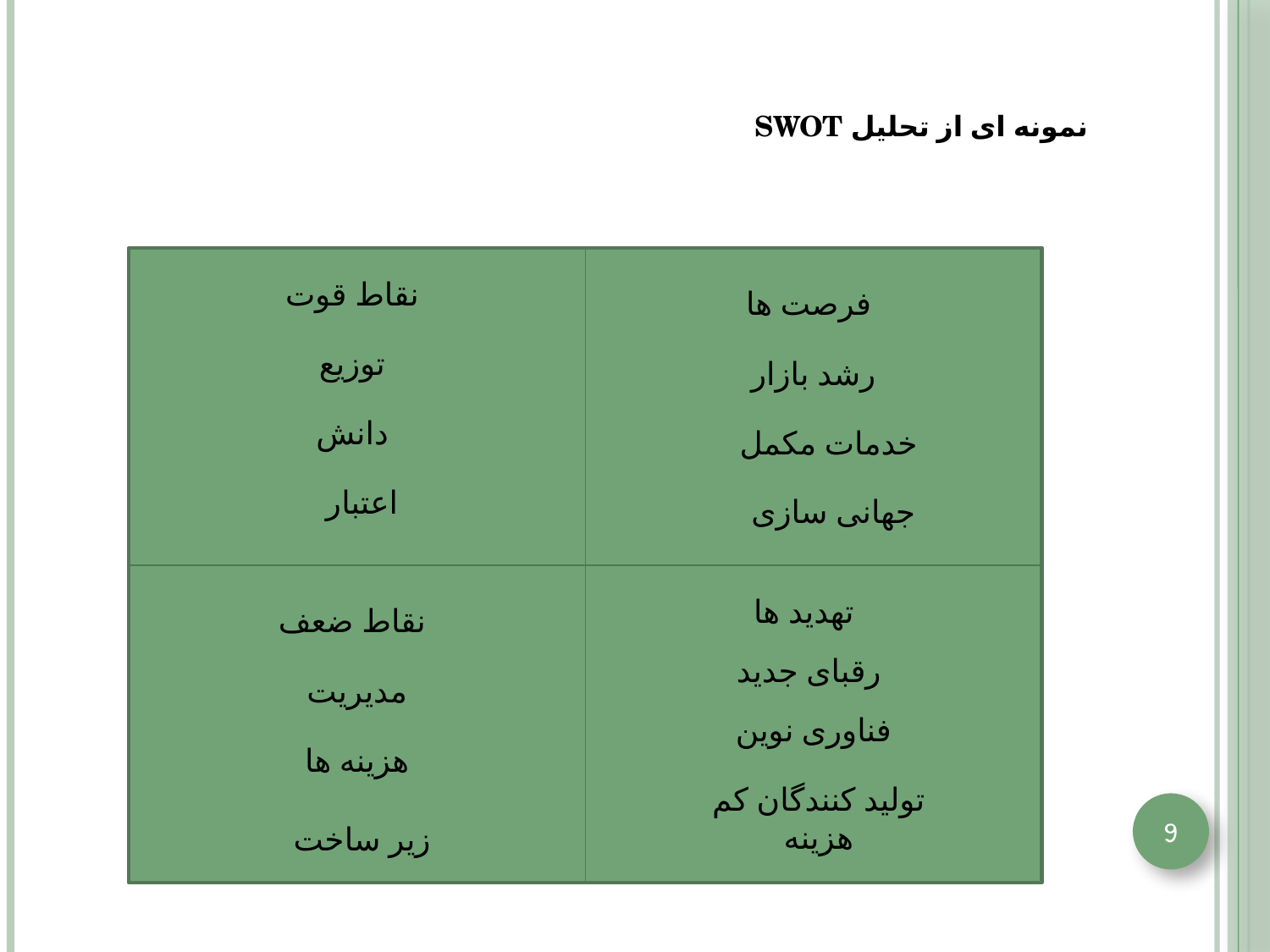

# نمونه ای از تحلیل SWOT

نقاط قوت
فرصت ها
توزیع
رشد بازار
دانش
خدمات مکمل
اعتبار
جهانی سازی
تهدید ها
نقاط ضعف
رقبای جدید
مدیریت
فناوری نوین
هزینه ها
تولید کنندگان کم هزینه
9
زیر ساخت